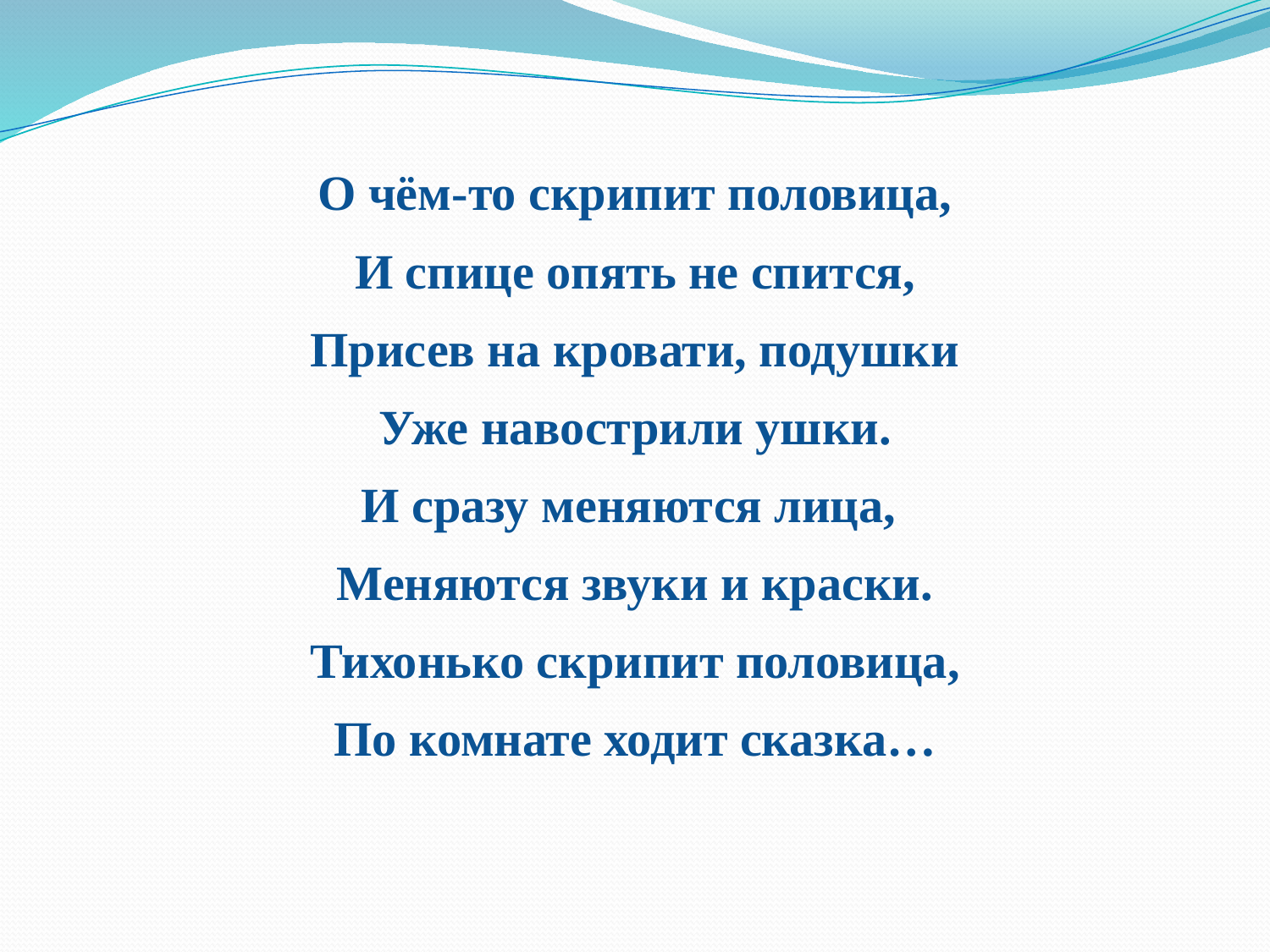

#
О чём-то скрипит половица,
И спице опять не спится,
Присев на кровати, подушки
Уже навострили ушки.
И сразу меняются лица,
Меняются звуки и краски.
Тихонько скрипит половица,
По комнате ходит сказка…